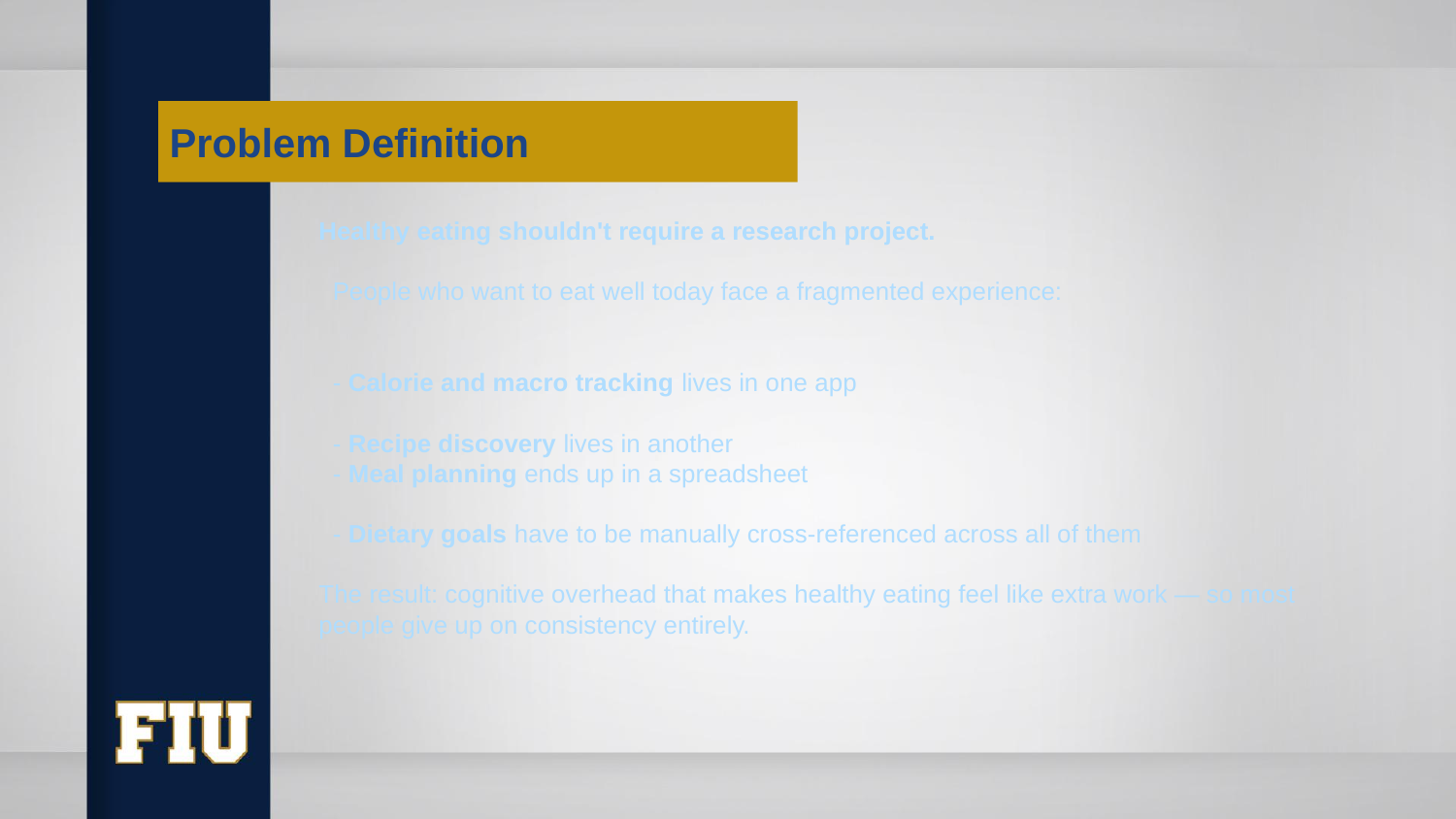

# Problem Definition
Healthy eating shouldn't require a research project.

  People who want to eat well today face a fragmented experience:

  - Calorie and macro tracking lives in one app
  - Recipe discovery lives in another
  - Meal planning ends up in a spreadsheet
  - Dietary goals have to be manually cross-referenced across all of them

The result: cognitive overhead that makes healthy eating feel like extra work — so most people give up on consistency entirely.